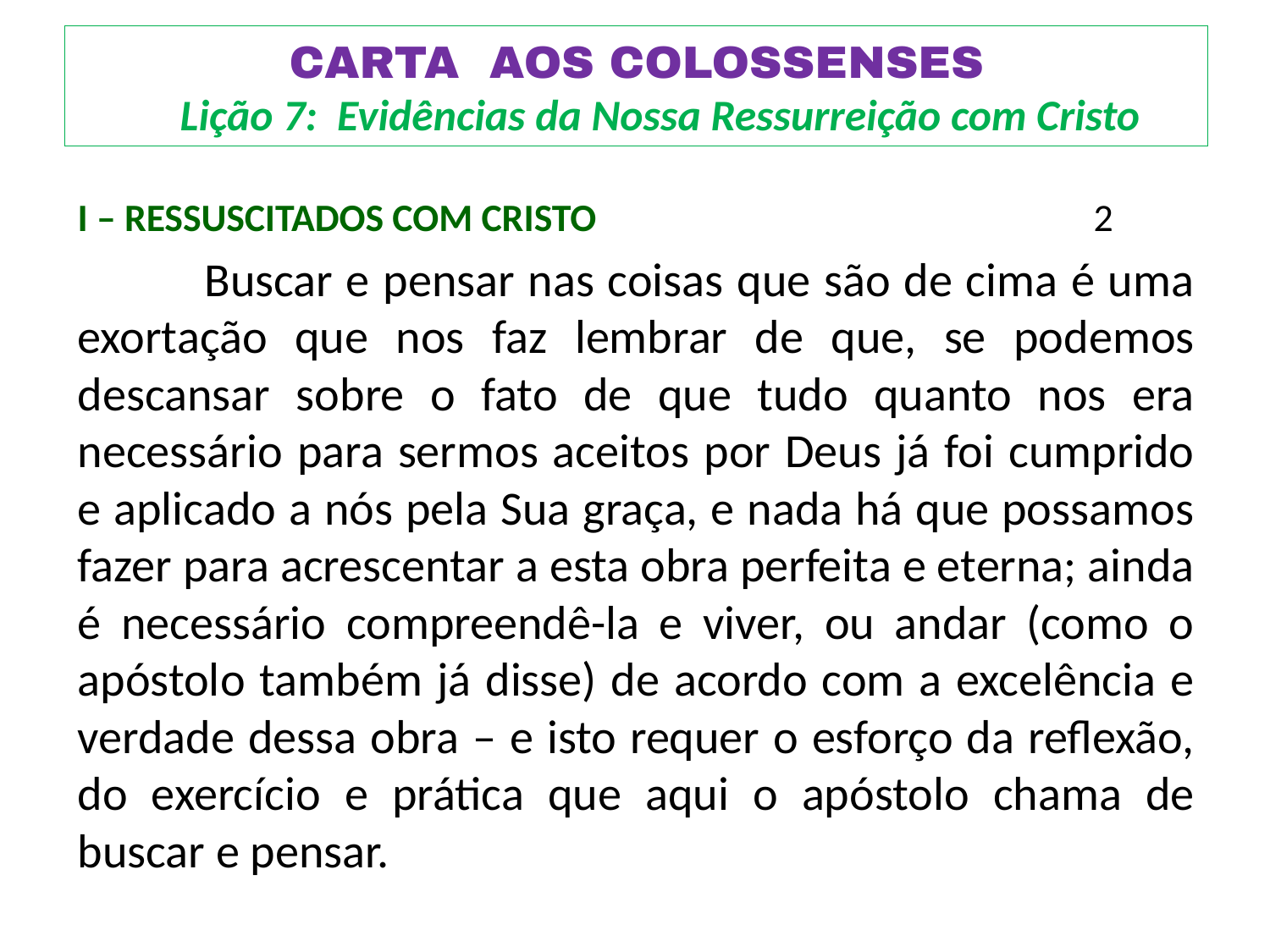

# CARTA  AOS COLOSSENSES Lição 7:  Evidências da Nossa Ressurreição com Cristo
I – RESSUSCITADOS COM CRISTO 				2
	Buscar e pensar nas coisas que são de cima é uma exortação que nos faz lembrar de que, se podemos descansar sobre o fato de que tudo quanto nos era necessário para sermos aceitos por Deus já foi cumprido e aplicado a nós pela Sua graça, e nada há que possamos fazer para acrescentar a esta obra perfeita e eterna; ainda é necessário compreendê-la e viver, ou andar (como o apóstolo também já disse) de acordo com a excelência e verdade dessa obra – e isto requer o esforço da reflexão, do exercício e prática que aqui o apóstolo chama de buscar e pensar.